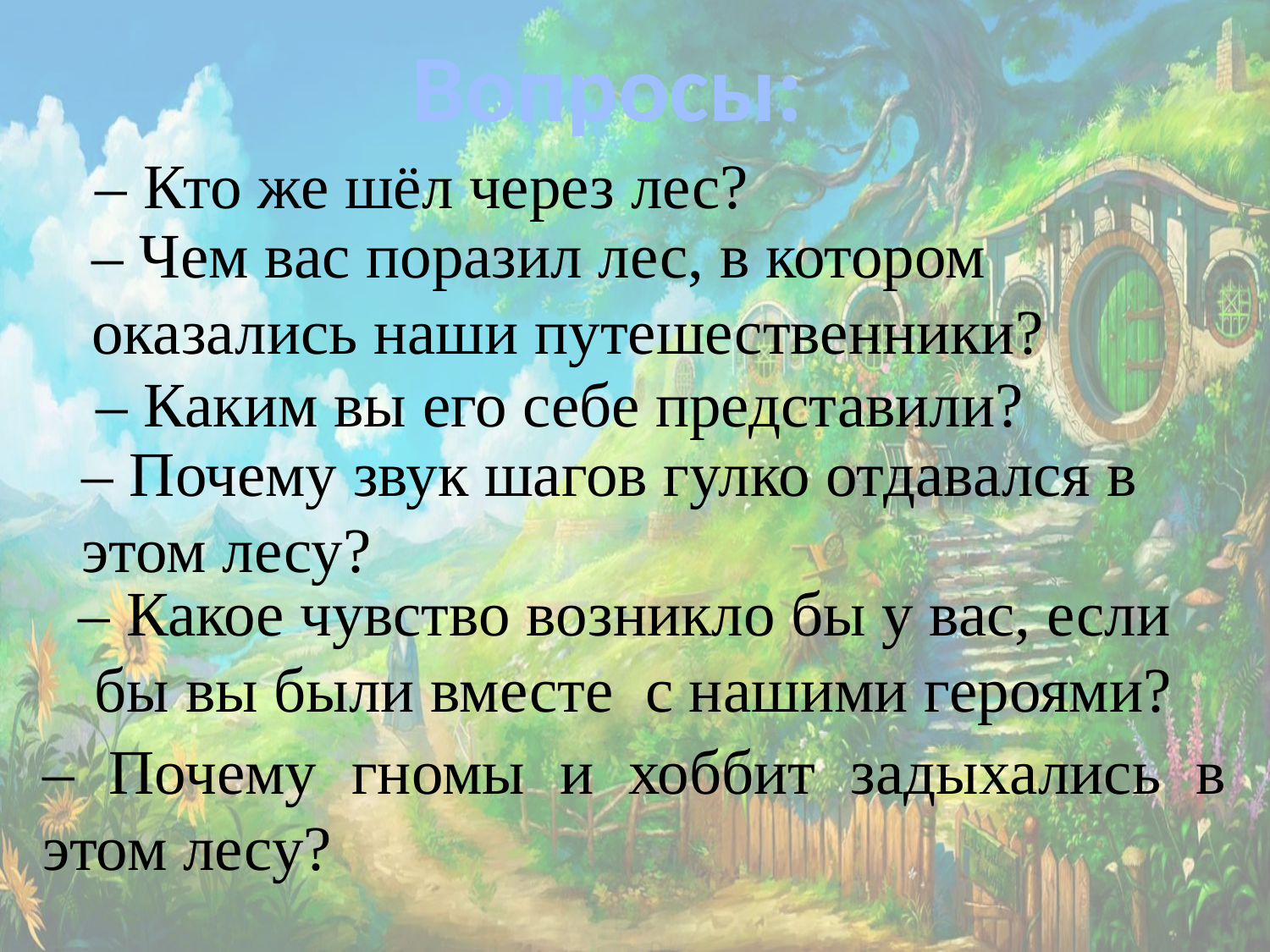

Вопросы:
– Кто же шёл через лес?
– Чем вас поразил лес, в котором оказались наши путешественники?
– Каким вы его себе представили?
– Почему звук шагов гулко отдавался в этом лесу?
– Какое чувство возникло бы у вас, если
 бы вы были вместе  с нашими героями?
– Почему гномы и хоббит задыхались в этом лесу?